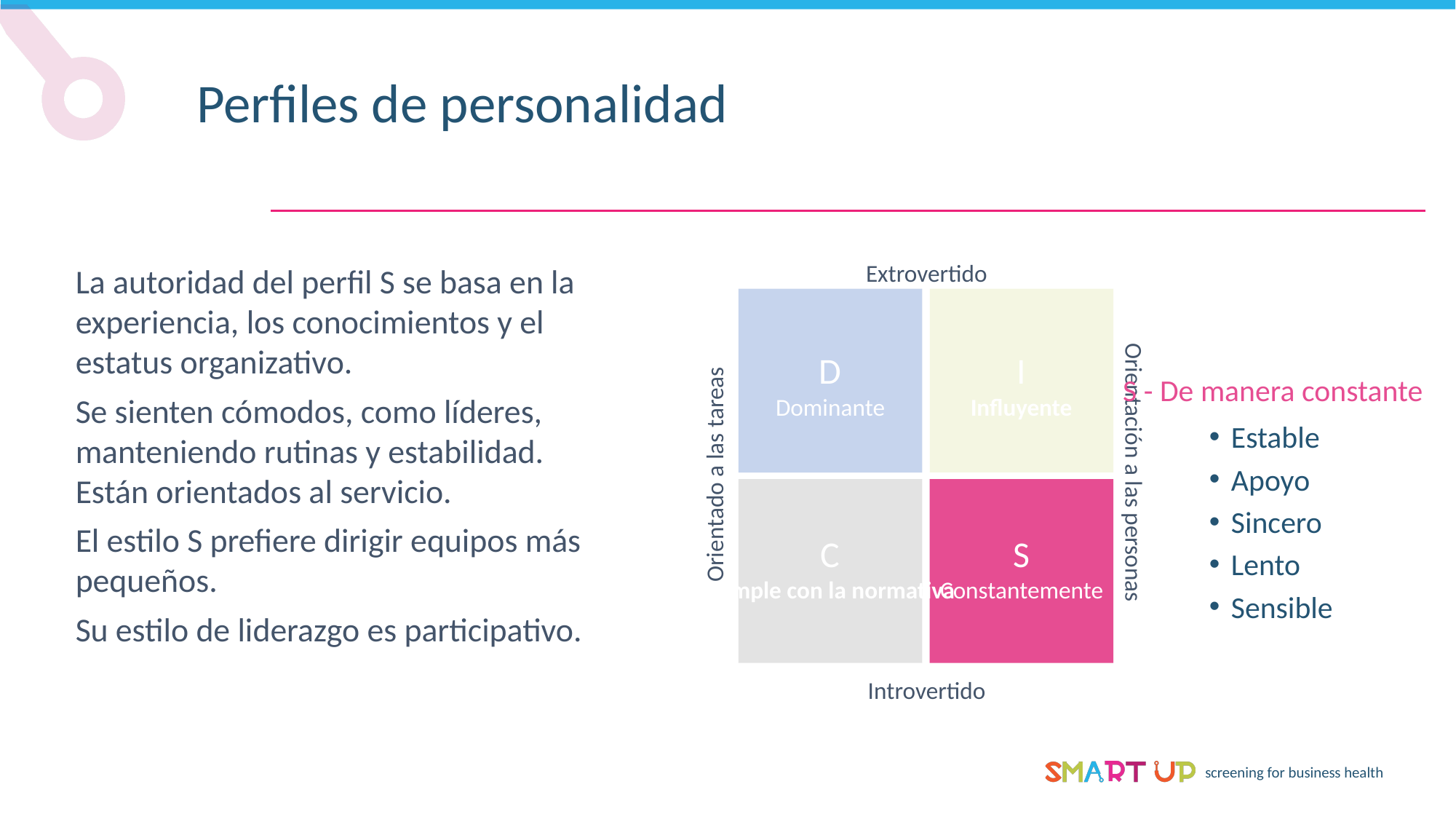

Perfiles de personalidad
Extrovertido
La autoridad del perfil S se basa en la experiencia, los conocimientos y el estatus organizativo.
Se sienten cómodos, como líderes, manteniendo rutinas y estabilidad. Están orientados al servicio.
El estilo S prefiere dirigir equipos más pequeños.
Su estilo de liderazgo es participativo.

D
Dominante
I
Influyente
S - De manera constante
Estable
Apoyo
Sincero
Lento
Sensible
Orientación a las personas
Orientado a las tareas

C
Cumple con la normativa
S
Constantemente
Introvertido